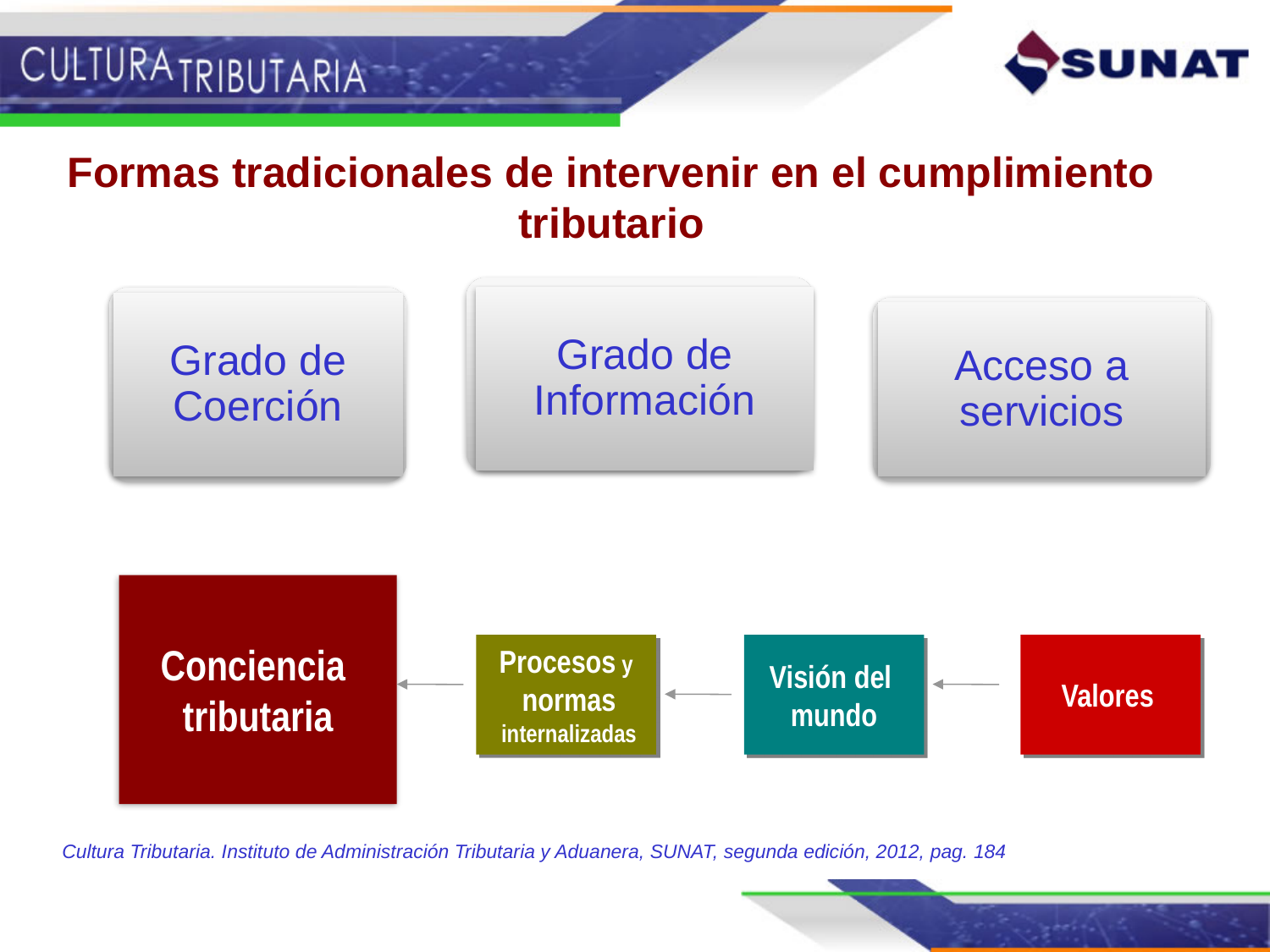

# Formas tradicionales de intervenir en el cumplimiento tributario

Grado de Información

Grado de Coerción

Acceso a servicios
Conciencia
tributaria
Procesos y
 normas
 internalizadas
Visión del
mundo
Valores

Cultura Tributaria. Instituto de Administración Tributaria y Aduanera, SUNAT, segunda edición, 2012, pag. 184